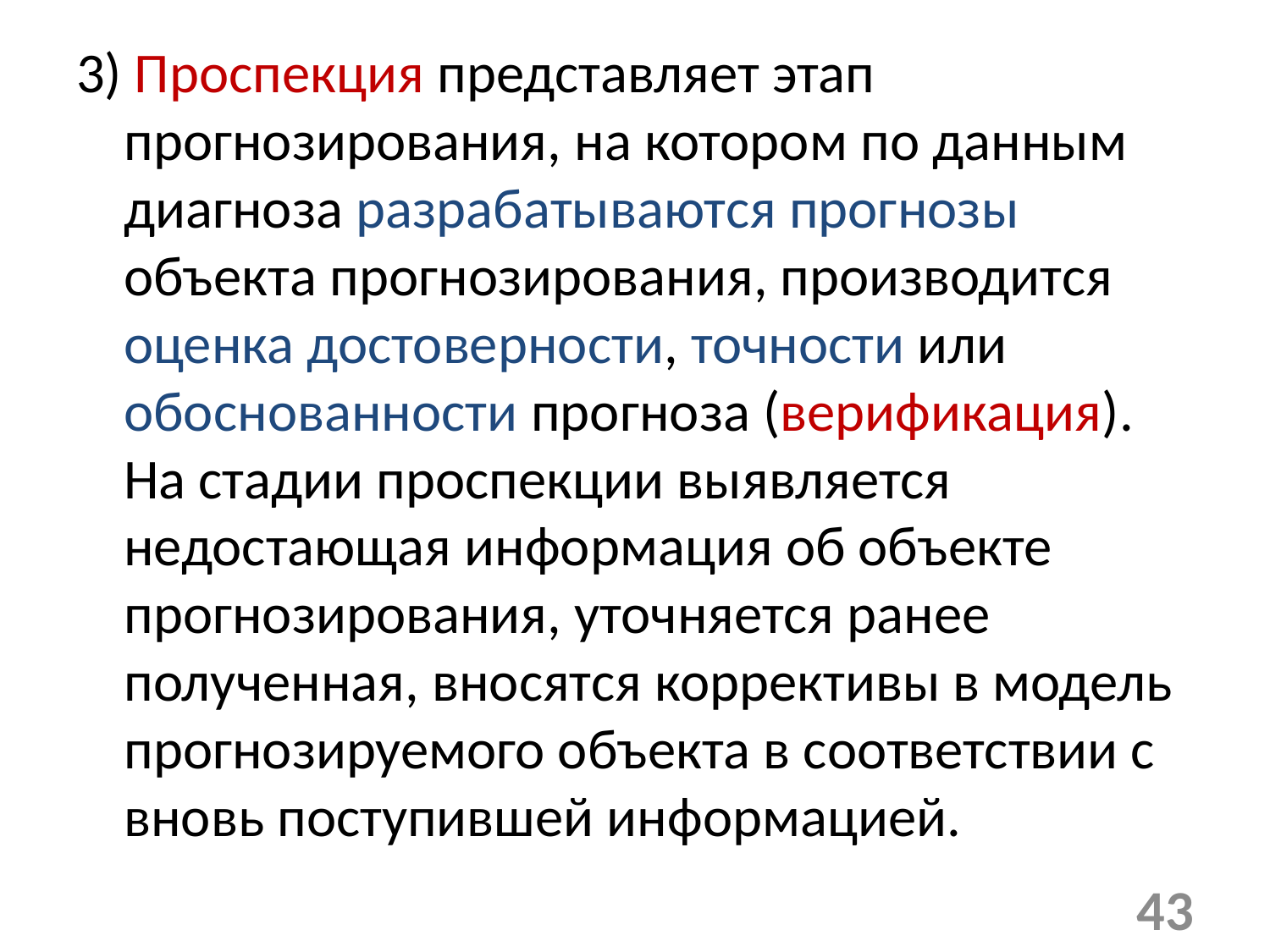

3) Проспекция представляет этап прогнозирования, на котором по данным диагноза разрабатываются прогнозы объекта прогнозирования, производится оценка достоверности, точности или обоснованности прогноза (верификация). На стадии проспекции выявляется недостающая информация об объекте прогнозирования, уточняется ранее полученная, вносятся коррективы в модель прогнозируемого объекта в соответствии с вновь поступившей информацией.
43